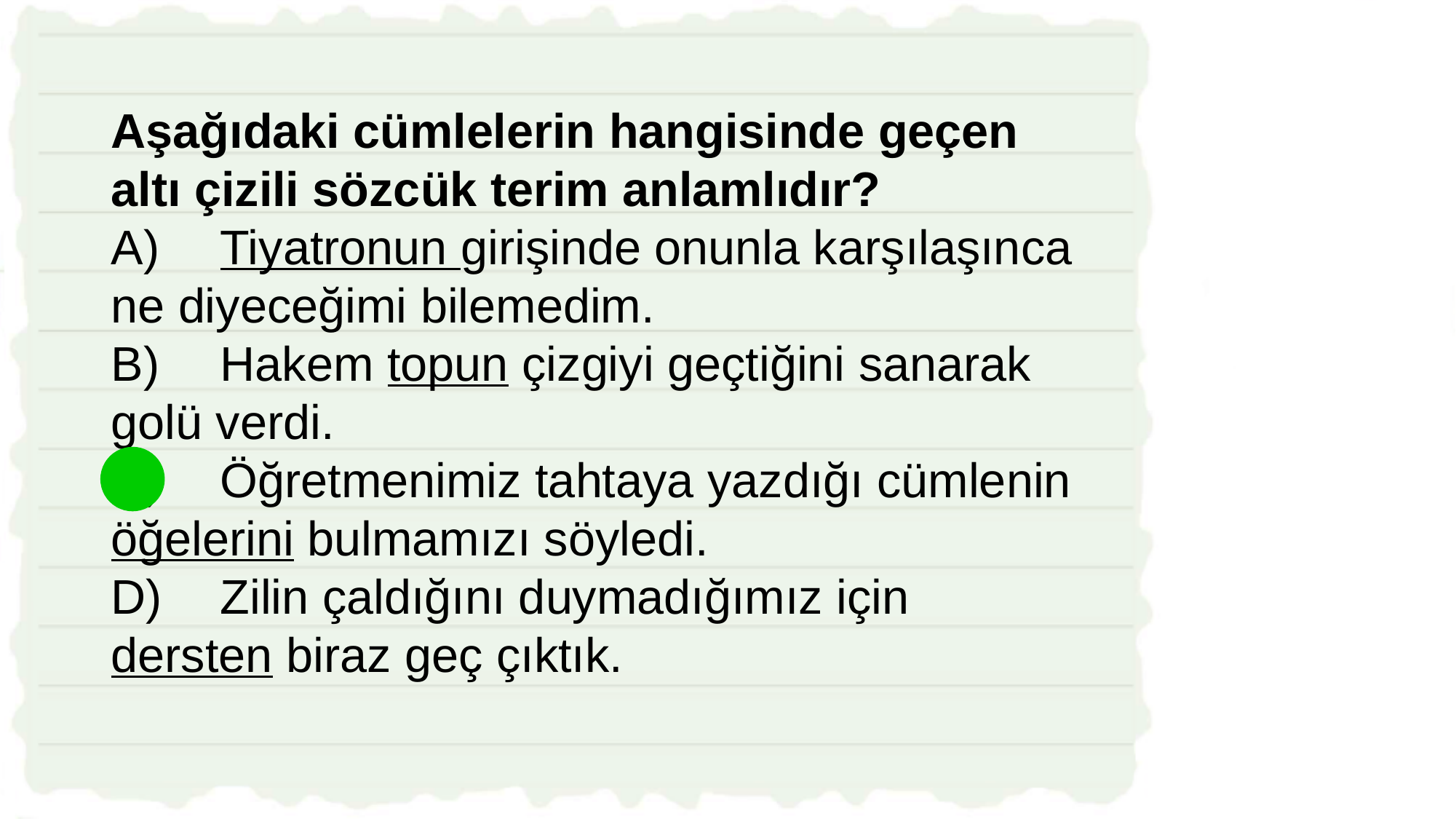

Aşağıdaki cümlelerin hangisinde geçen altı çizili sözcük terim anlamlıdır?
A)	Tiyatronun girişinde onunla karşılaşınca ne diyeceğimi bilemedim.
B)	Hakem topun çizgiyi geçtiğini sanarak golü verdi.
C)	Öğretmenimiz tahtaya yazdığı cümlenin öğelerini bulmamızı söyledi.
D)	Zilin çaldığını duymadığımız için dersten biraz geç çıktık.